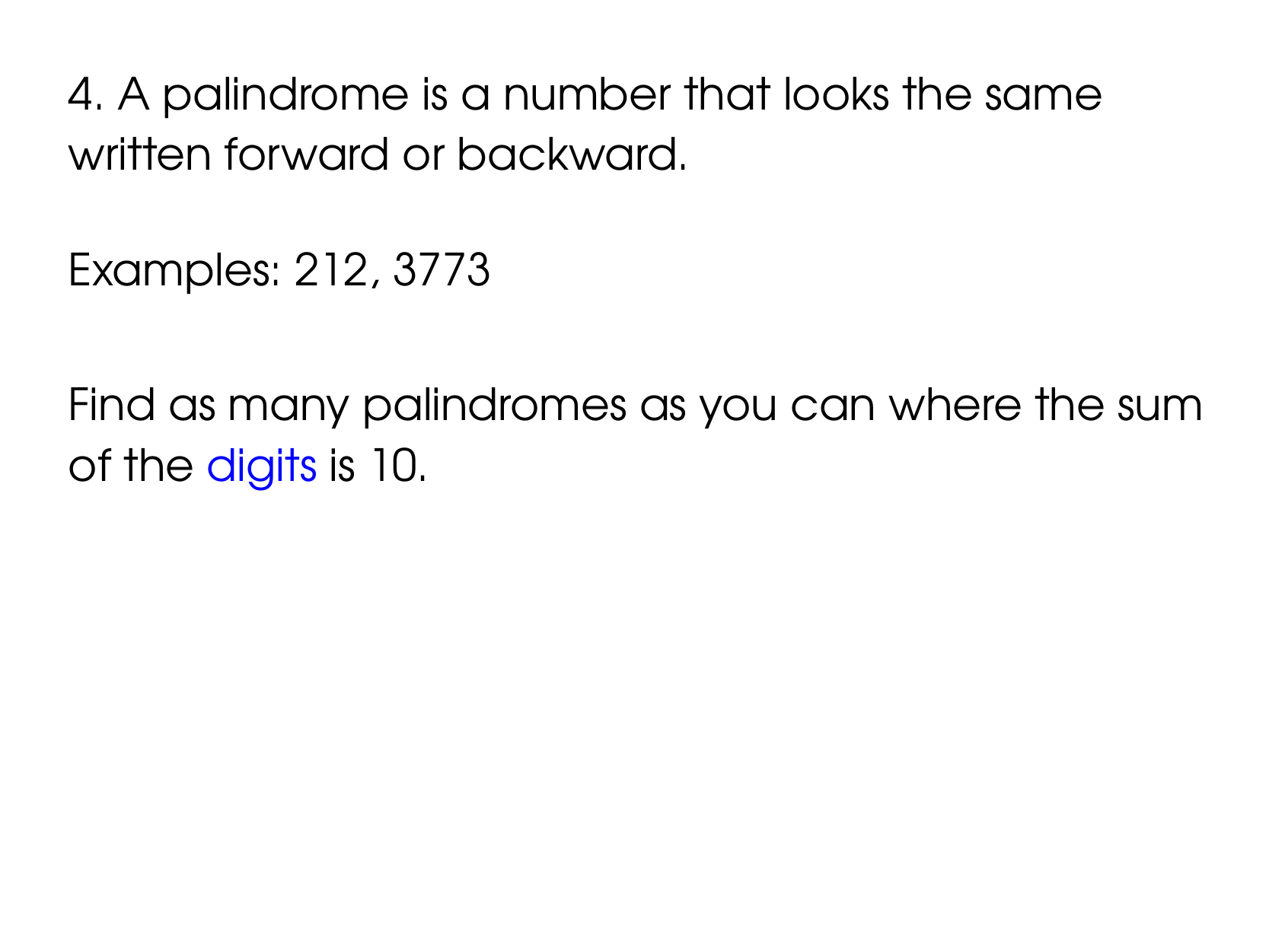

4. A palindrome is a number that looks the same written forward or backward.
Examples: 212, 3773
Find as many palindromes as you can where the sum of the digits is 10.